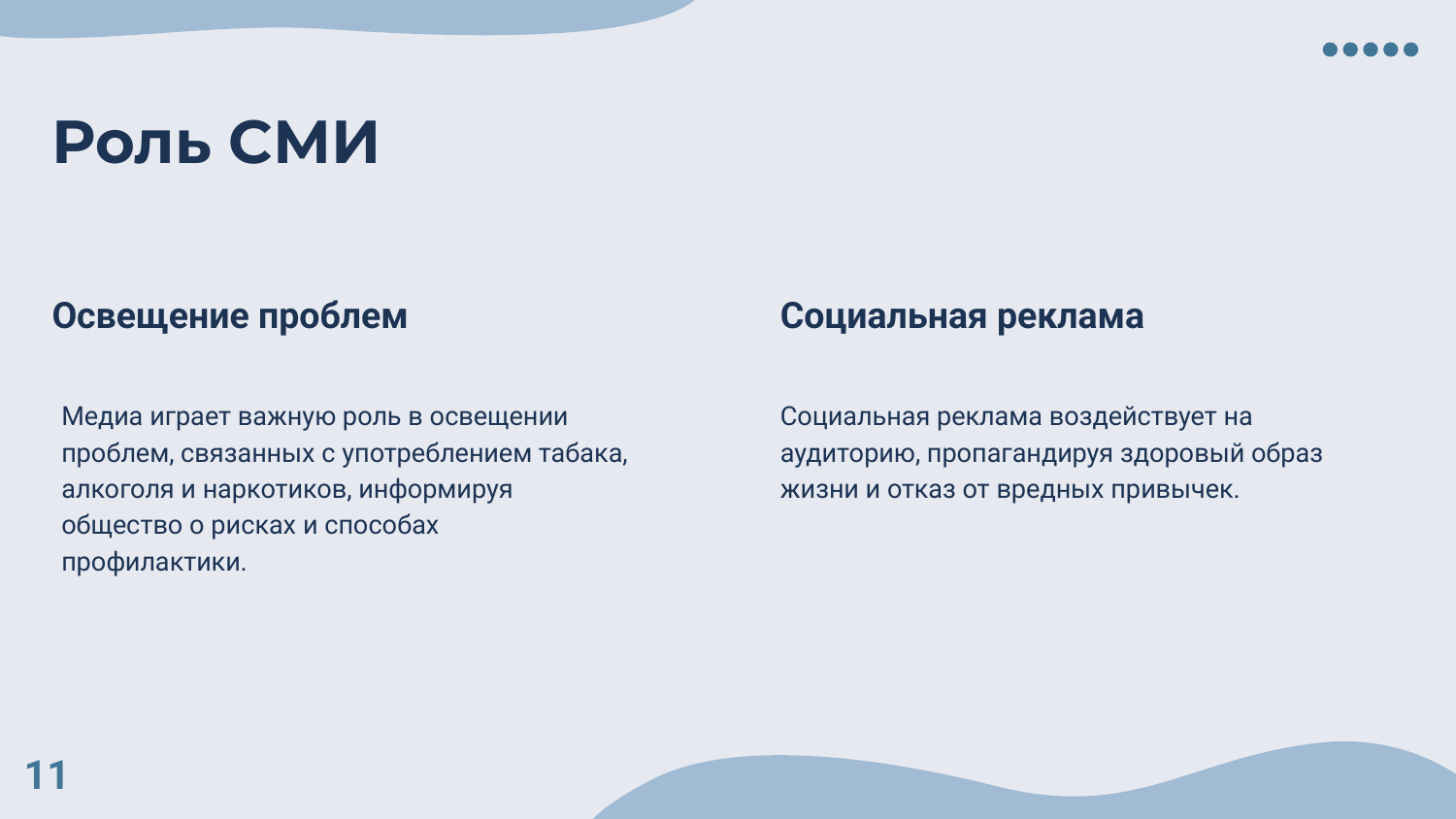

# Роль СМИ

Освещение проблем

Социальная реклама

Медиа играет важную роль в освещении проблем, связанных с употреблением табака, алкоголя и наркотиков, информируя общество о рисках и способах профилактики.

Социальная реклама воздействует на аудиторию, пропагандируя здоровый образ жизни и отказ от вредных привычек.

11